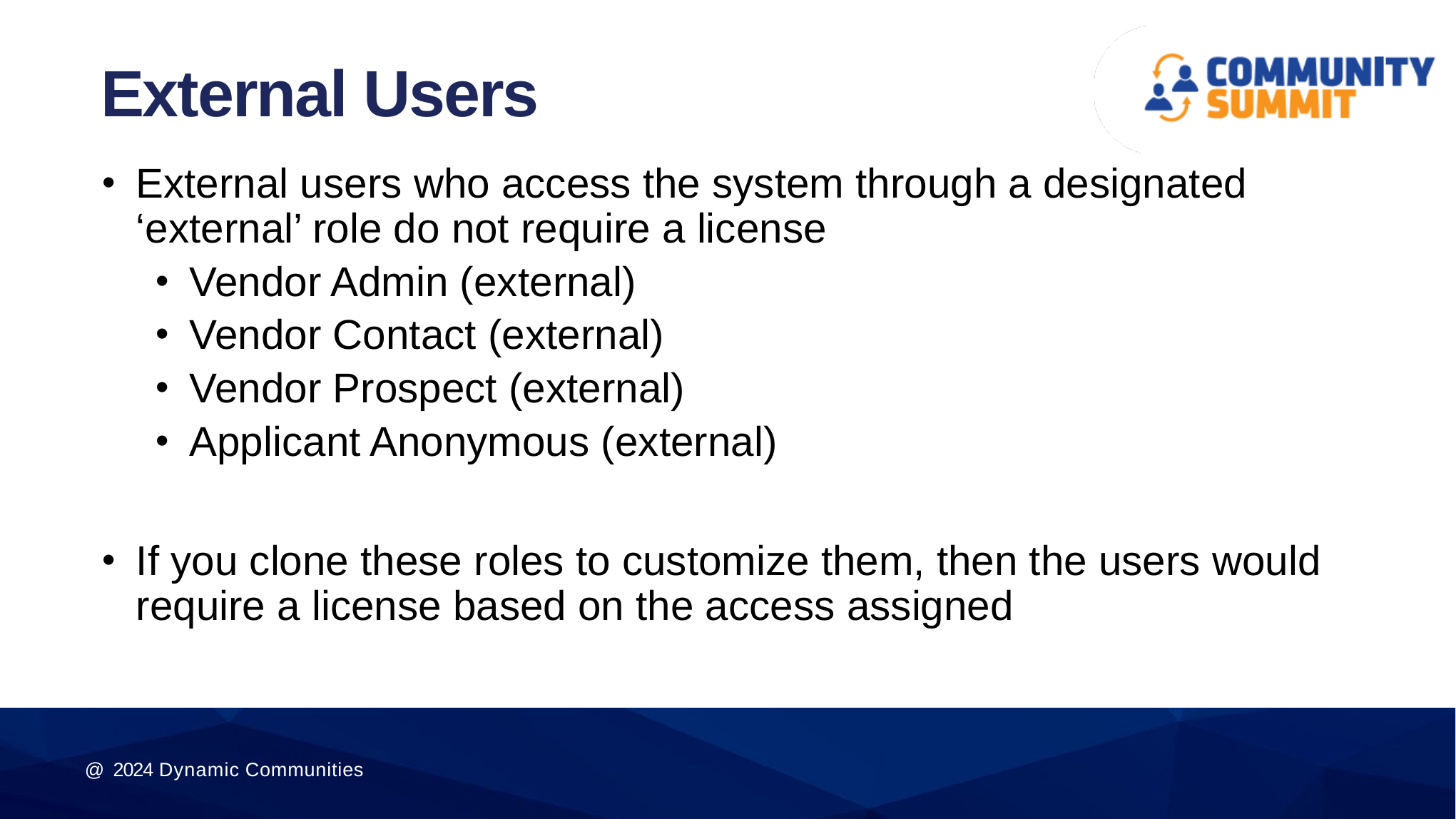

# External Users
External users who access the system through a designated ‘external’ role do not require a license
Vendor Admin (external)
Vendor Contact (external)
Vendor Prospect (external)
Applicant Anonymous (external)

If you clone these roles to customize them, then the users would require a license based on the access assigned